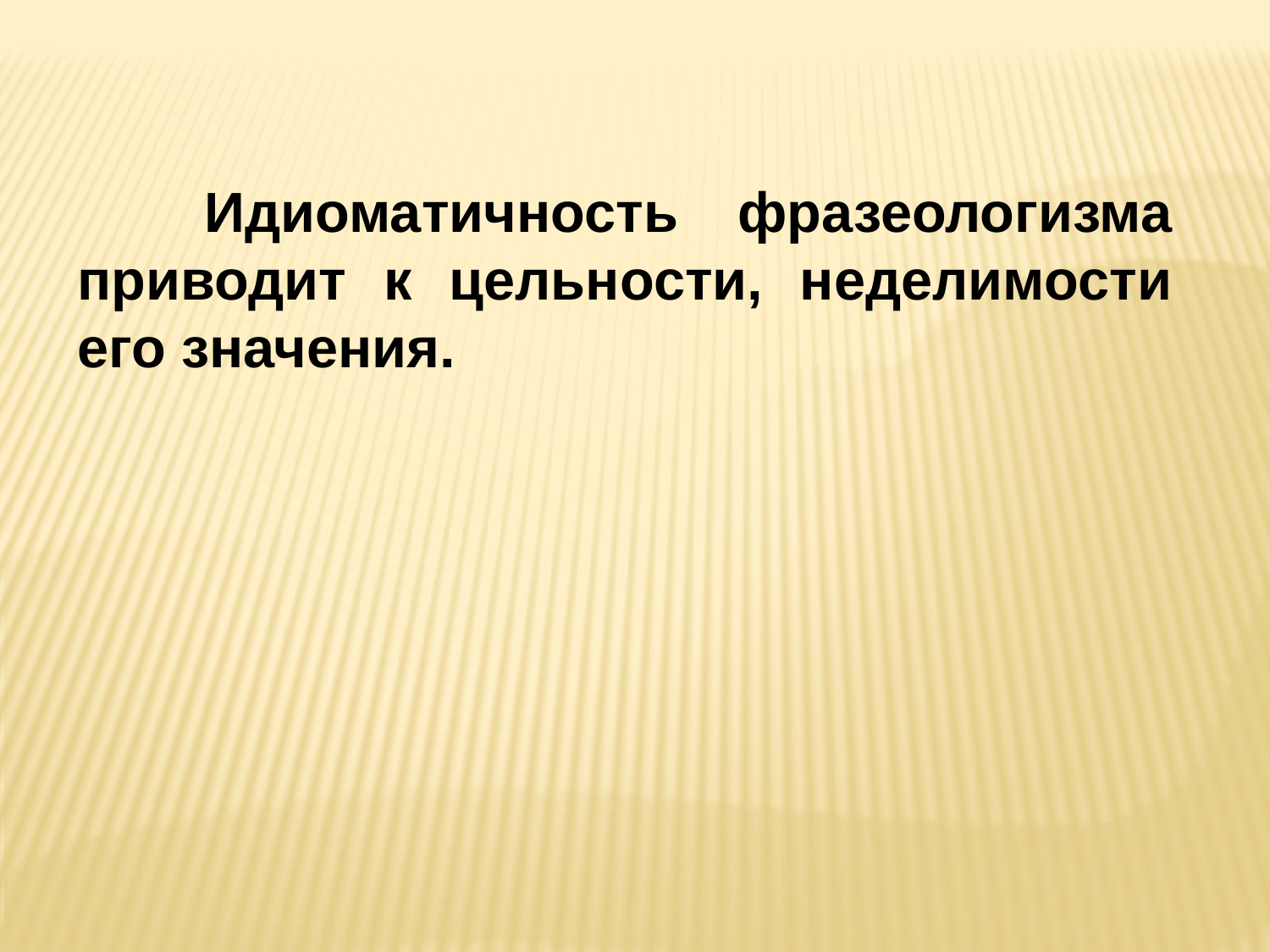

Идиоматичность фразеологизма приводит к цельности, неделимости его значения.